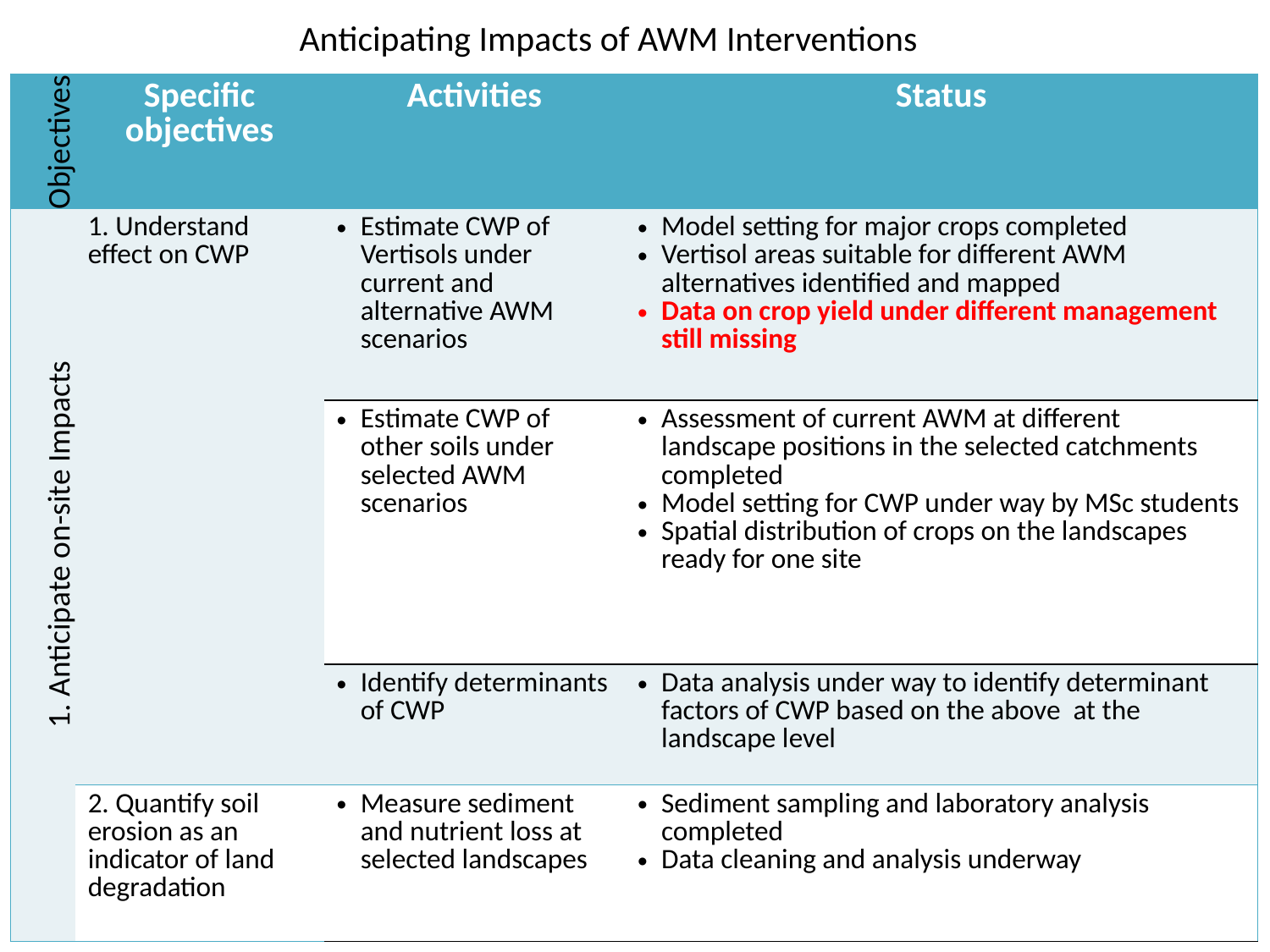

# Anticipating Impacts of AWM Interventions
|  | Specific objectives | Activities | Status |
| --- | --- | --- | --- |
|  | 1. Understand effect on CWP | Estimate CWP of Vertisols under current and alternative AWM scenarios | Model setting for major crops completed Vertisol areas suitable for different AWM alternatives identified and mapped Data on crop yield under different management still missing |
|  |  | Estimate CWP of other soils under selected AWM scenarios | Assessment of current AWM at different landscape positions in the selected catchments completed Model setting for CWP under way by MSc students Spatial distribution of crops on the landscapes ready for one site |
|  |  | Identify determinants of CWP | Data analysis under way to identify determinant factors of CWP based on the above at the landscape level |
|  | 2. Quantify soil erosion as an indicator of land degradation | Measure sediment and nutrient loss at selected landscapes | Sediment sampling and laboratory analysis completed Data cleaning and analysis underway |
Objectives
1. Anticipate on-site Impacts